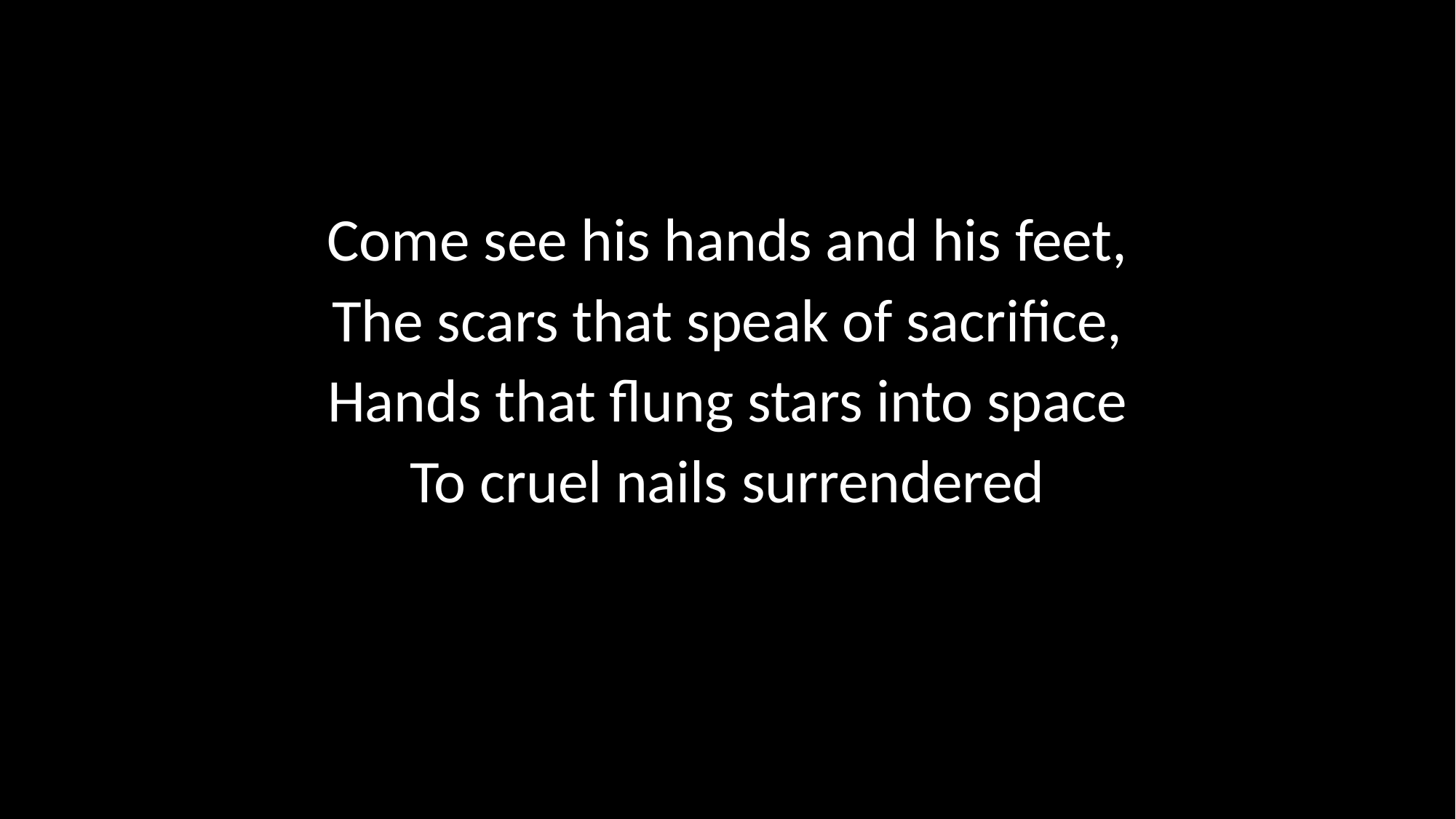

Come see his hands and his feet,
The scars that speak of sacrifice,
Hands that flung stars into space
To cruel nails surrendered